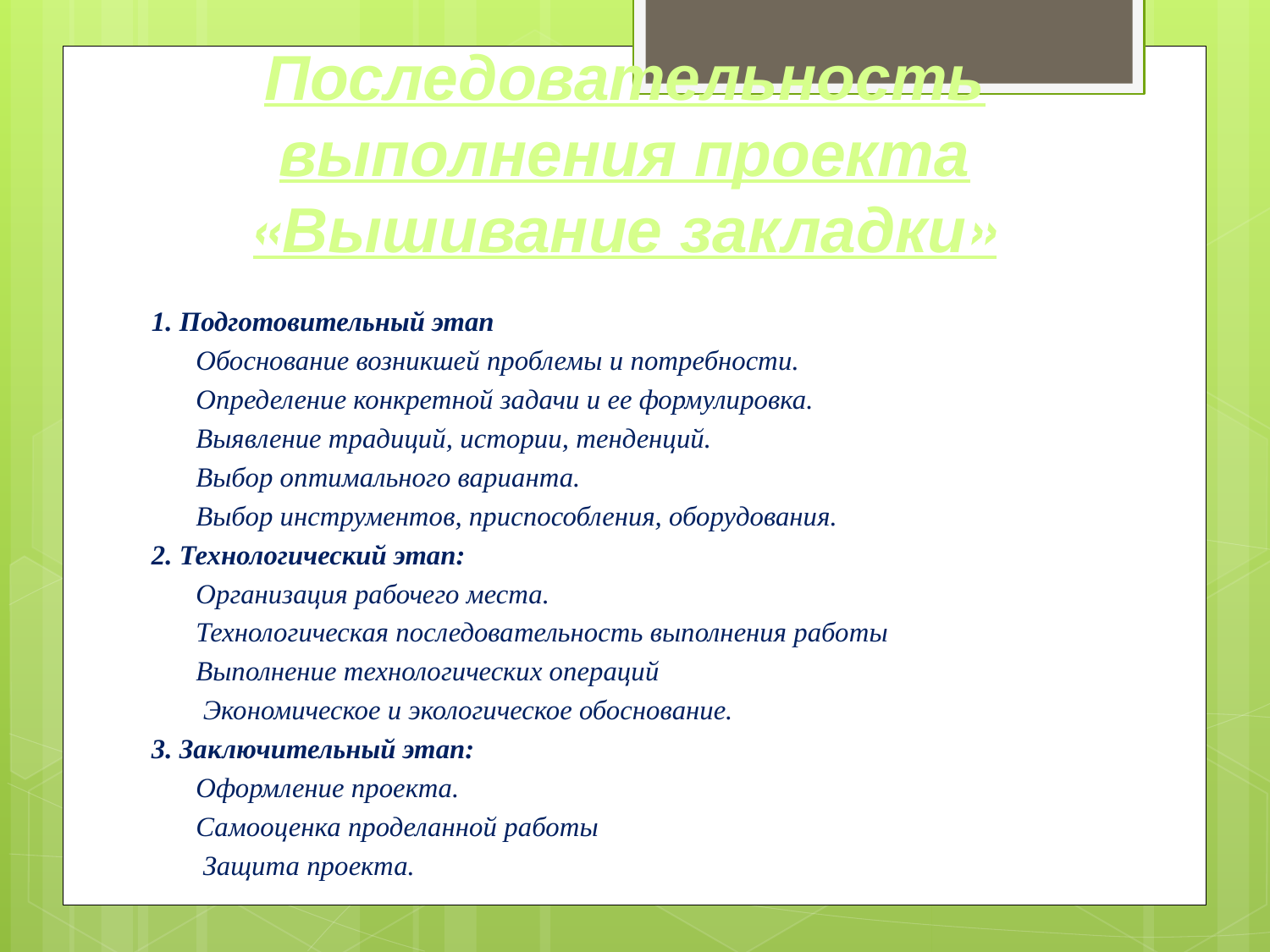

# Последовательность выполнения проекта «Вышивание закладки»
1. Подготовительный этап
Обоснование возникшей проблемы и потребности.
Определение конкретной задачи и ее формулировка.
Выявление традиций, истории, тенденций.
Выбор оптимального варианта.
Выбор инструментов, приспособления, оборудования.
2. Технологический этап:
Организация рабочего места.
Технологическая последовательность выполнения работы
Выполнение технологических операций
 Экономическое и экологическое обоснование.
3. Заключительный этап:
Оформление проекта.
Самооценка проделанной работы
 Защита проекта.